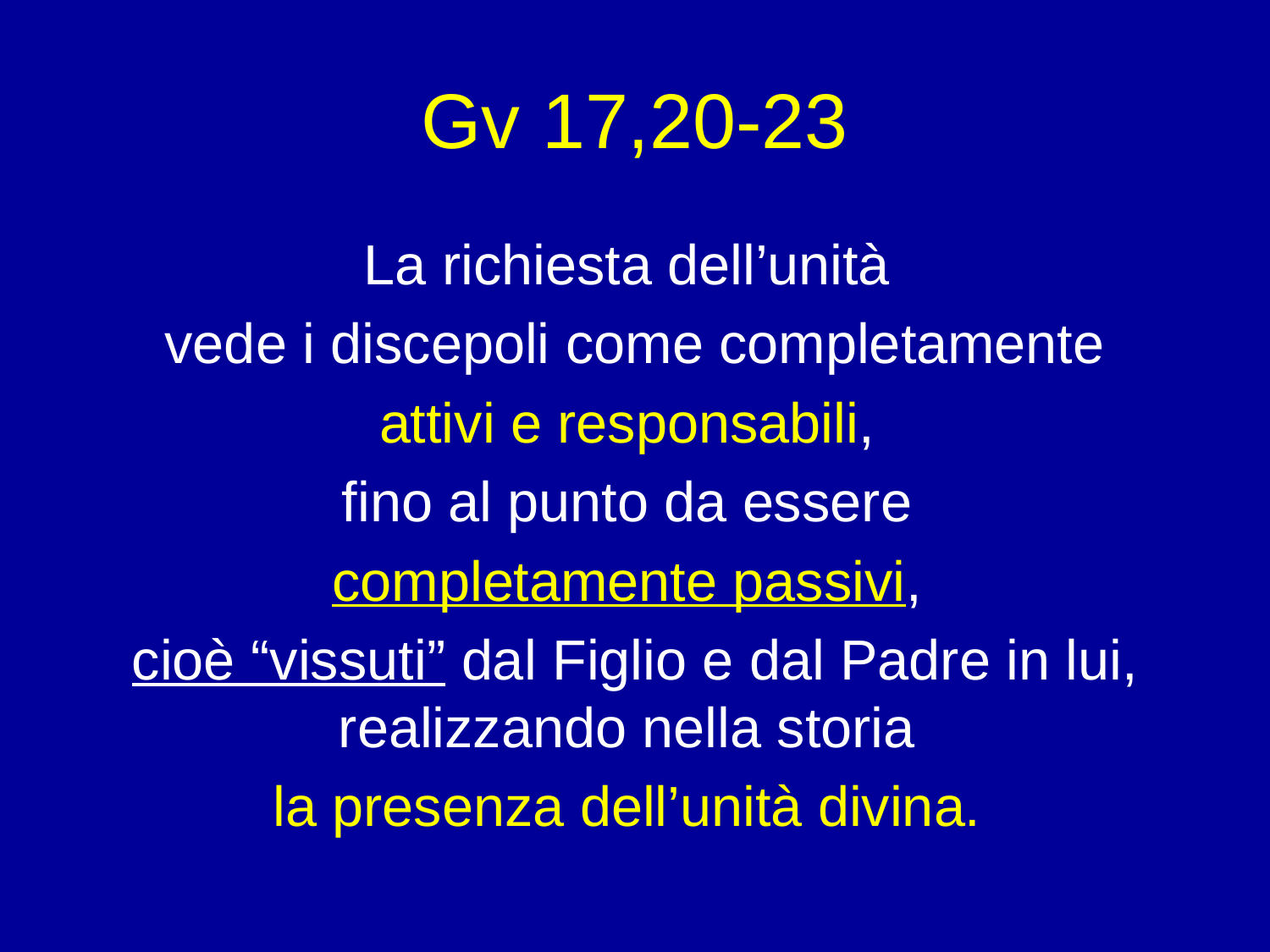

# Gv 17,20-23
La richiesta dell’unità
vede i discepoli come completamente
attivi e responsabili,
fino al punto da essere
completamente passivi,
cioè “vissuti” dal Figlio e dal Padre in lui, realizzando nella storia
la presenza dell’unità divina.